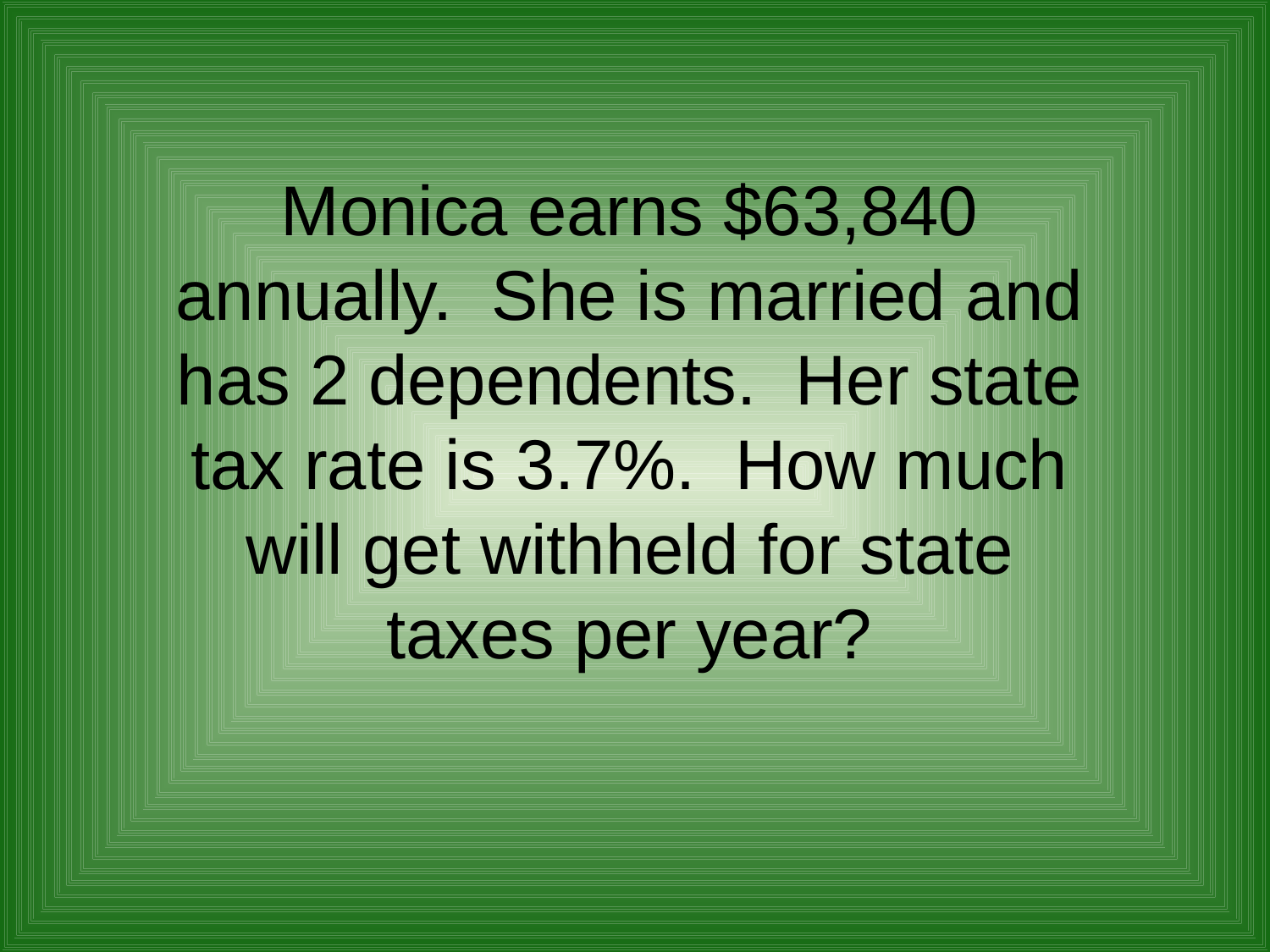

Monica earns $63,840 annually.  She is married and has 2 dependents.  Her state tax rate is 3.7%.  How much will get withheld for state taxes per year?